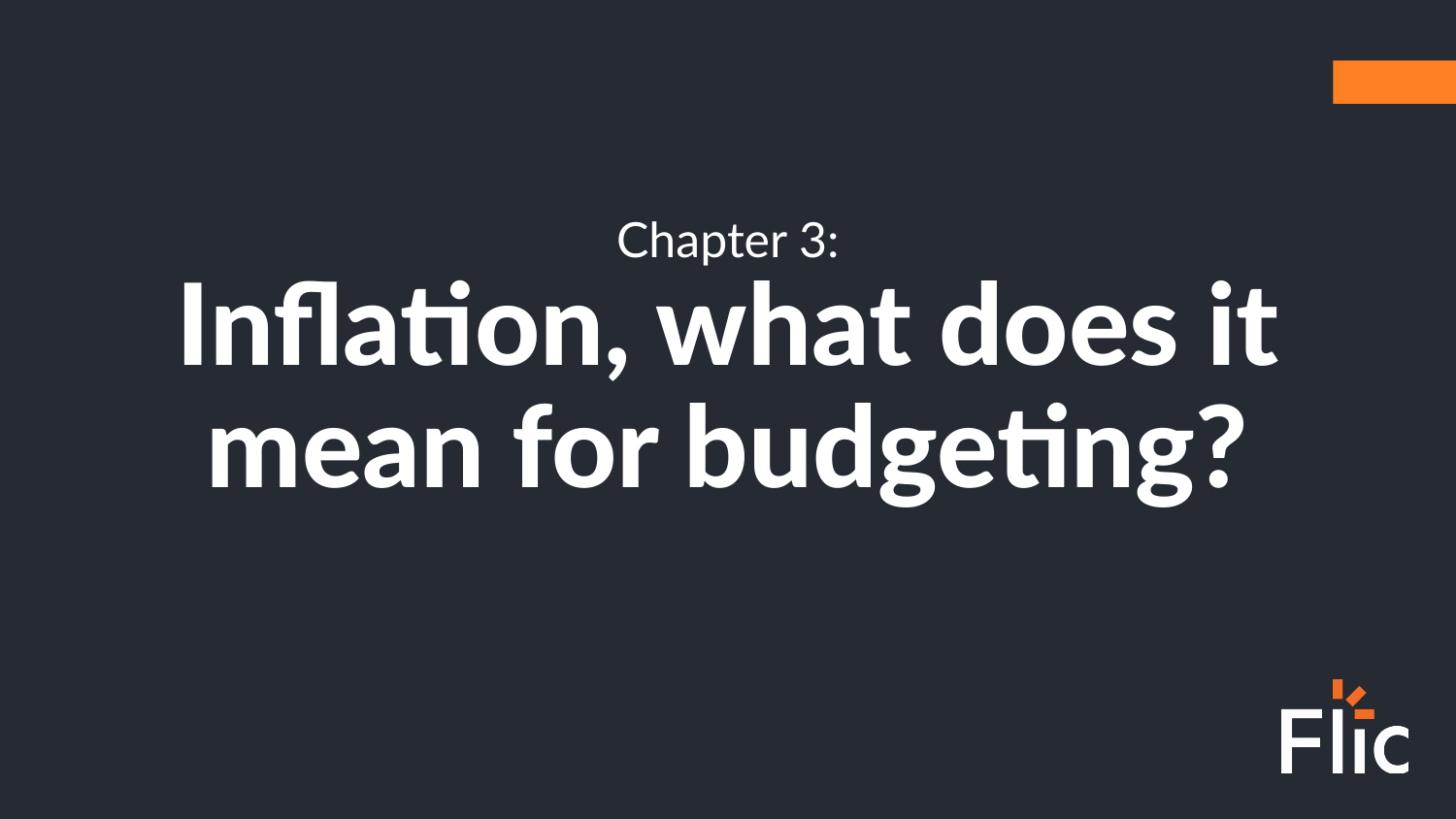

Chapter 3:
Inflation, what does it mean for budgeting?